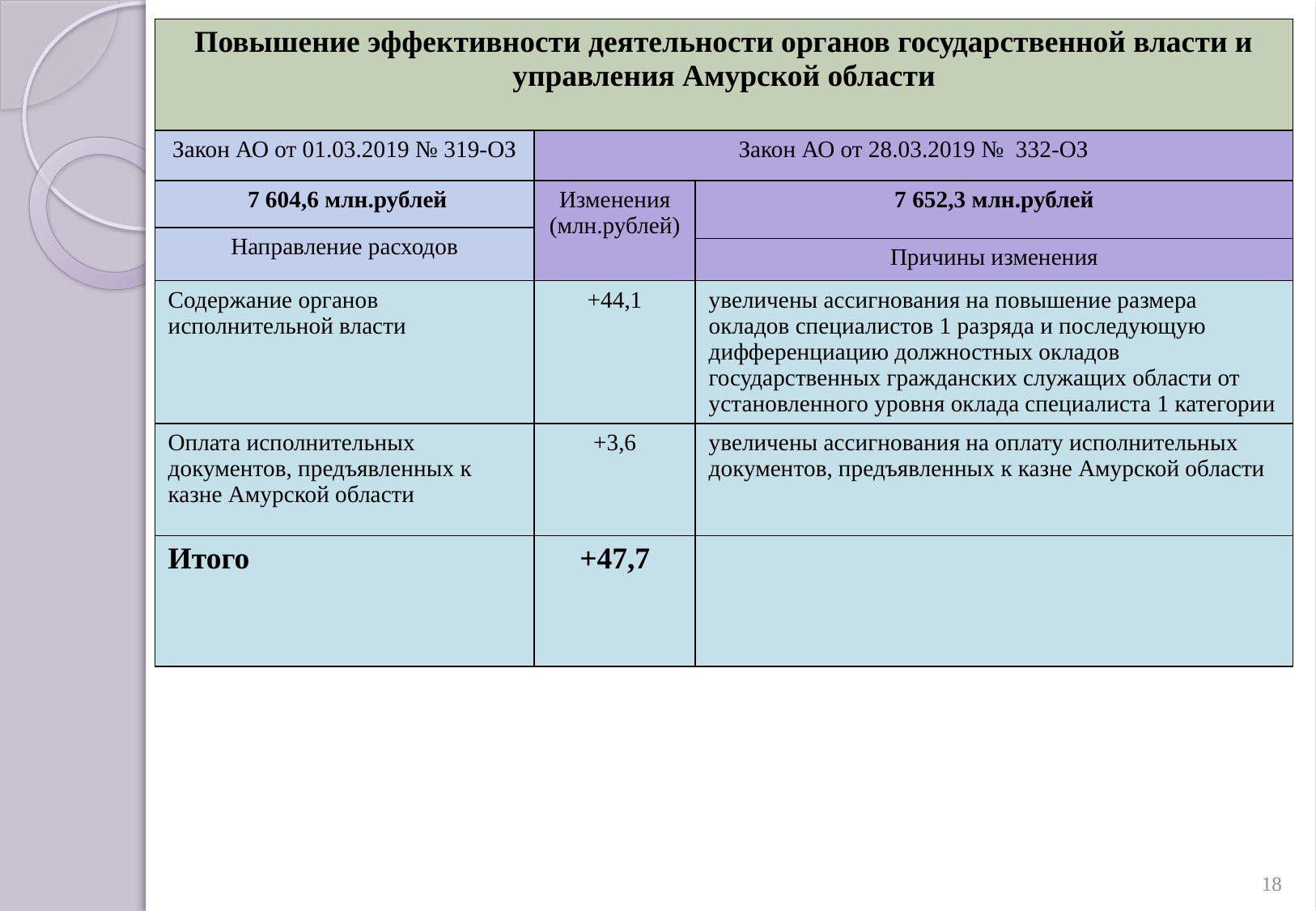

| Повышение эффективности деятельности органов государственной власти и управления Амурской области |  |  |
| --- | --- | --- |
| Закон АО от 01.03.2019 № 319-ОЗ | Закон АО от 28.03.2019 № 332-ОЗ |  |
| 7 604,6 млн.рублей | Изменения (млн.рублей) | 7 652,3 млн.рублей |
| Направление расходов |  |  |
|  |  | Причины изменения |
| Содержание органов исполнительной власти | +44,1 | увеличены ассигнования на повышение размера окладов специалистов 1 разряда и последующую дифференциацию должностных окладов государственных гражданских служащих области от установленного уровня оклада специалиста 1 категории |
| Оплата исполнительных документов, предъявленных к казне Амурской области | +3,6 | увеличены ассигнования на оплату исполнительных документов, предъявленных к казне Амурской области |
| Итого | +47,7 |  |
18